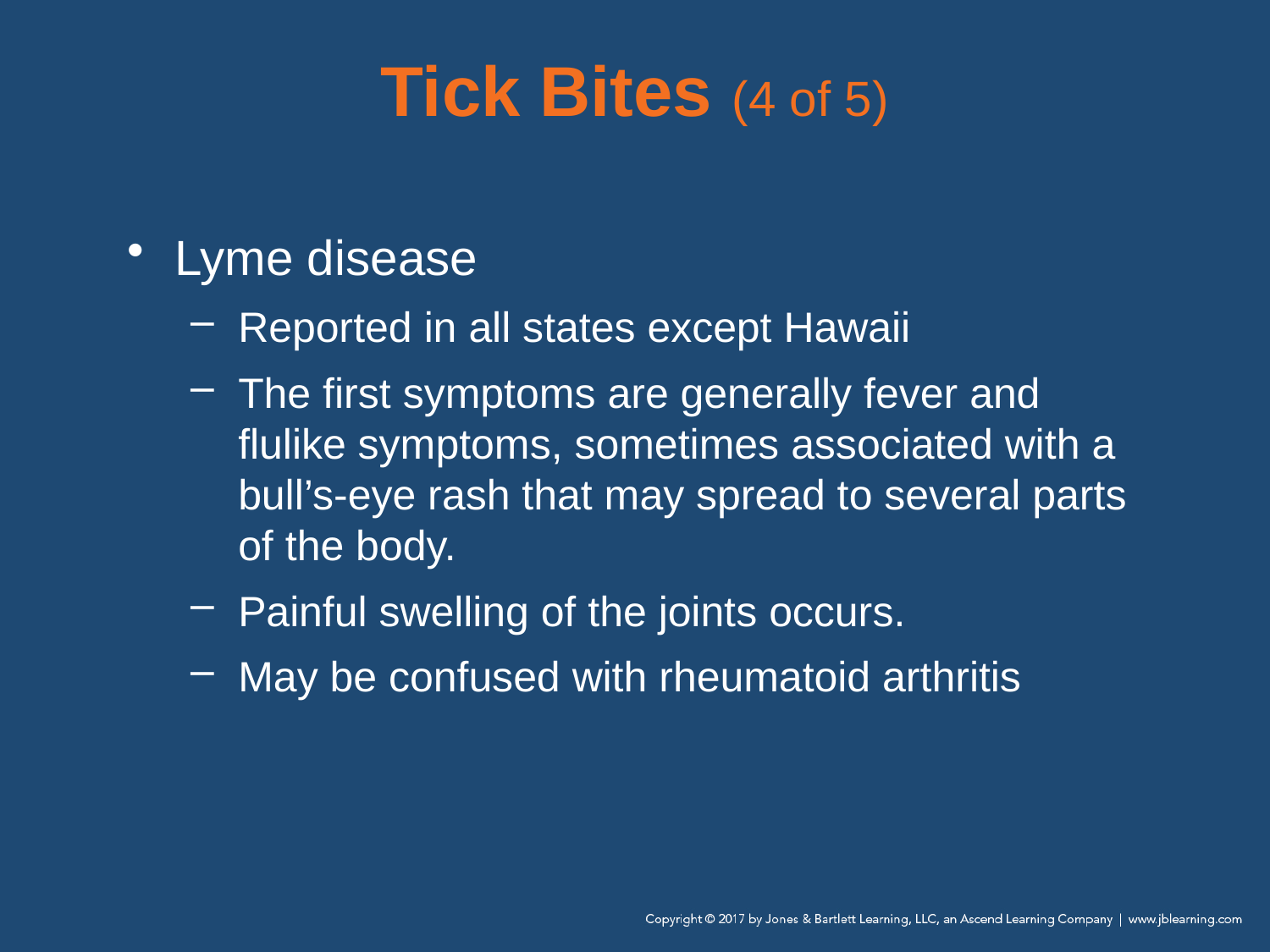

# Tick Bites (4 of 5)
Lyme disease
Reported in all states except Hawaii
The first symptoms are generally fever and flulike symptoms, sometimes associated with a bull’s-eye rash that may spread to several parts of the body.
Painful swelling of the joints occurs.
May be confused with rheumatoid arthritis